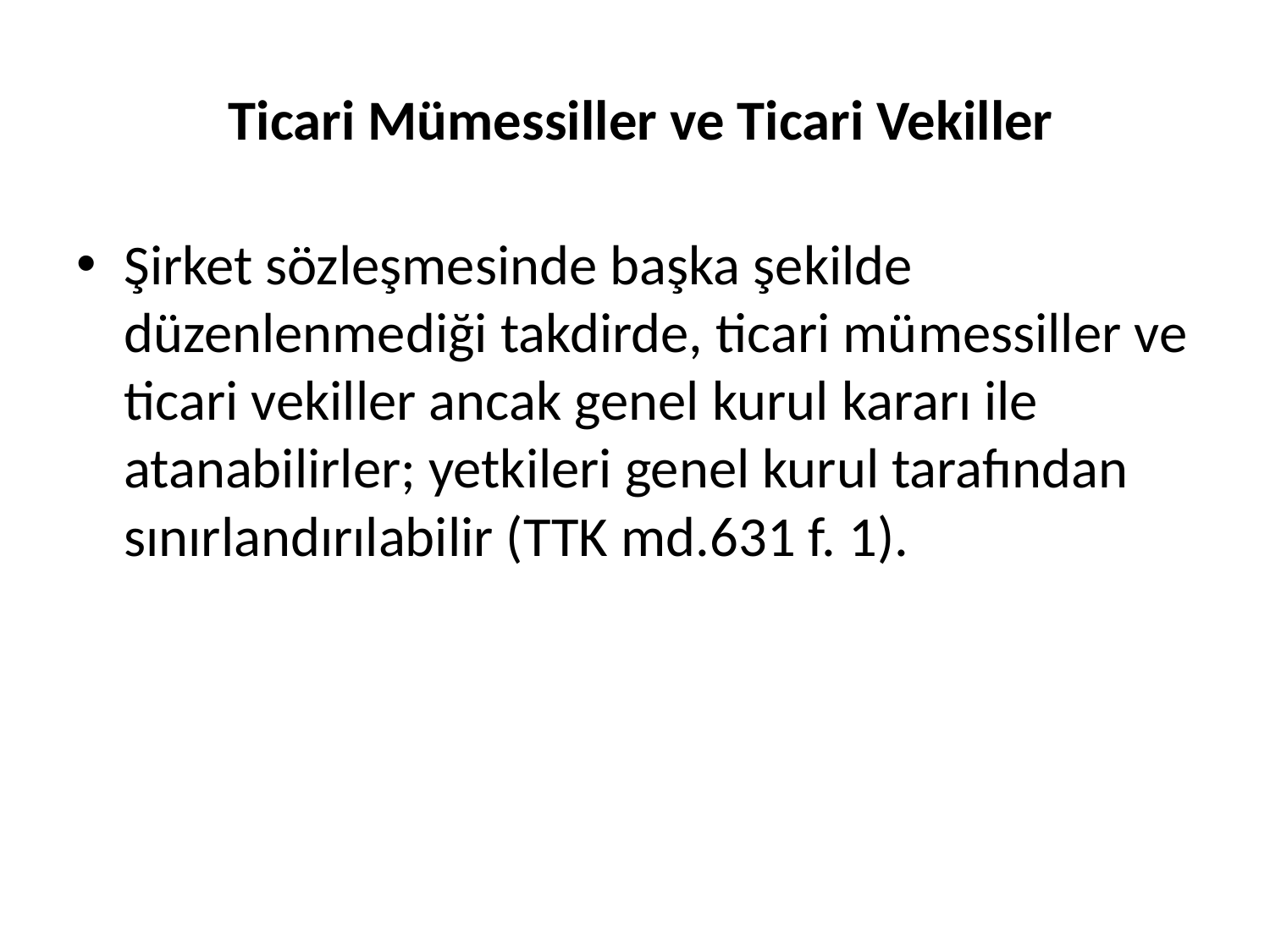

# Ticari Mümessiller ve Ticari Vekiller
Şirket sözleşmesinde başka şekilde düzenlenmediği takdirde, ticari mümessiller ve ticari vekiller ancak genel kurul kararı ile atanabilirler; yetkileri genel kurul tarafından sınırlandırılabilir (TTK md.631 f. 1).